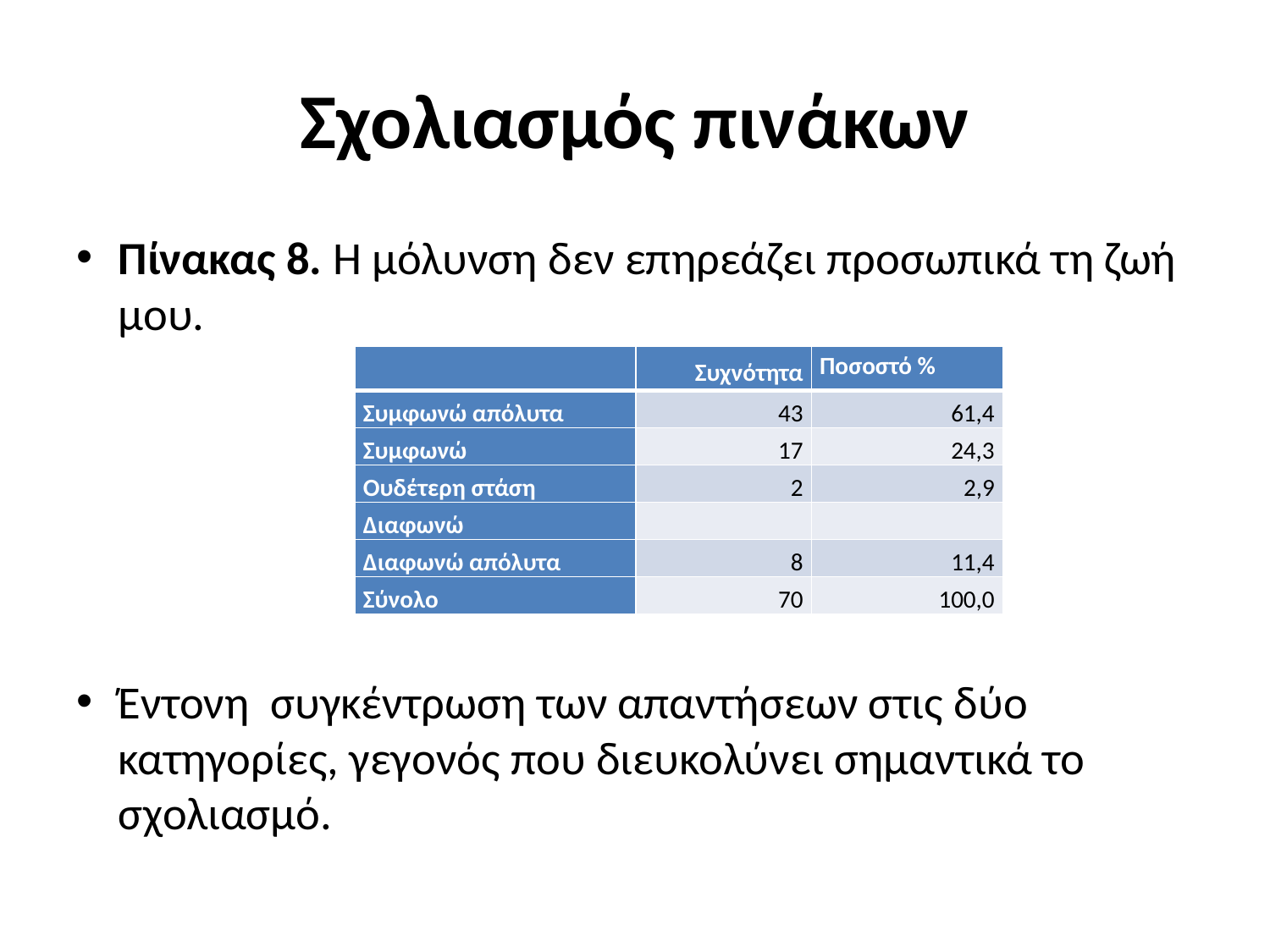

# Σχολιασμός πινάκων
Πίνακας 8. Η μόλυνση δεν επηρεάζει προσωπικά τη ζωή μου.

Έντονη  συγκέντρωση των απαντήσεων στις δύο κατηγορίες, γεγονός που διευκολύνει σημαντικά το σχολιασμό.

|  | Συχνότητα | Ποσοστό % |
| --- | --- | --- |
| Συμφωνώ απόλυτα | 43 | 61,4 |
| Συμφωνώ | 17 | 24,3 |
| Ουδέτερη στάση | 2 | 2,9 |
| Διαφωνώ |  |  |
| Διαφωνώ απόλυτα | 8 | 11,4 |
| Σύνολο | 70 | 100,0 |